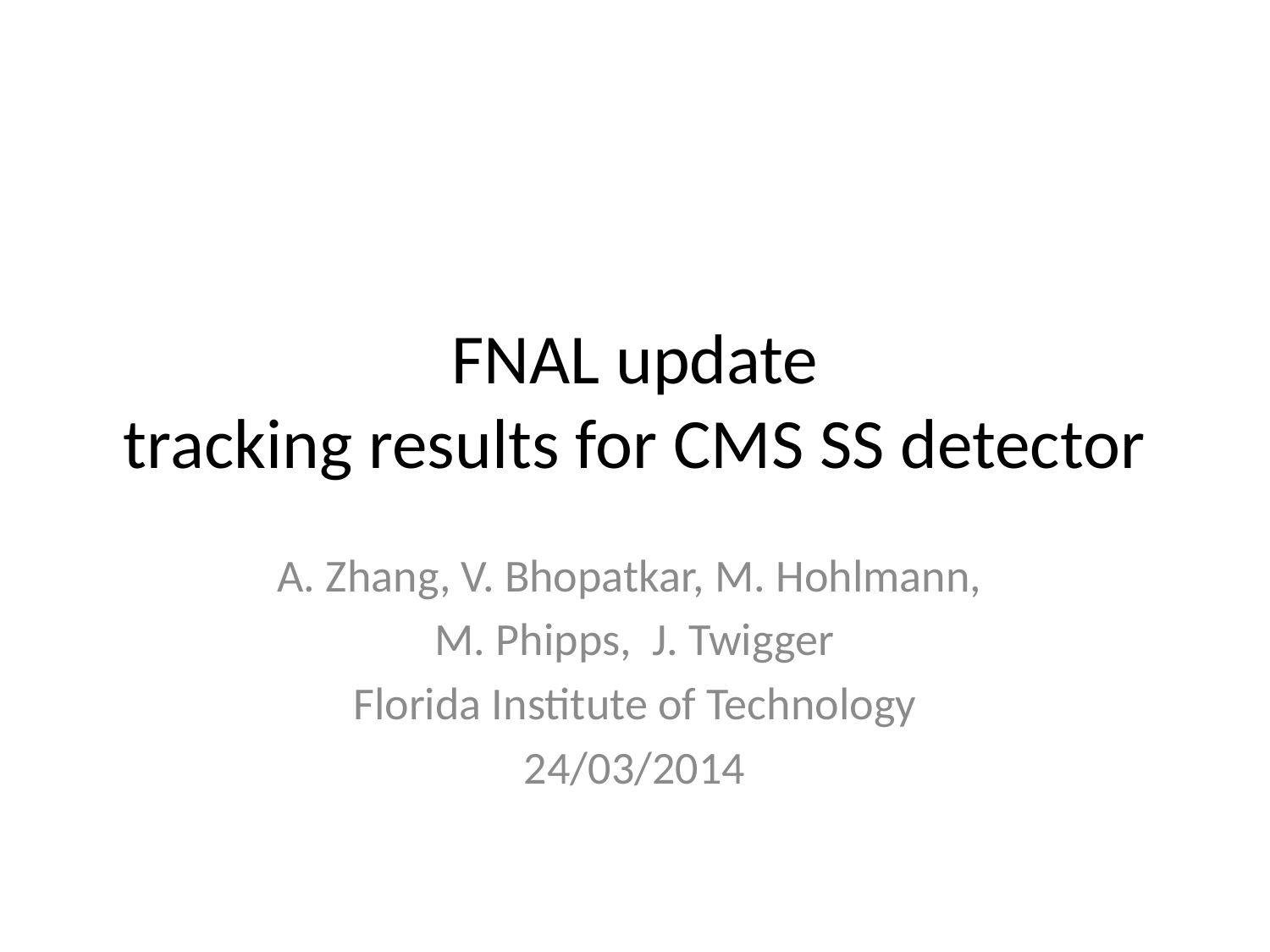

# FNAL update tracking results for CMS SS detector
A. Zhang, V. Bhopatkar, M. Hohlmann,
M. Phipps,  J. Twigger
Florida Institute of Technology
24/03/2014